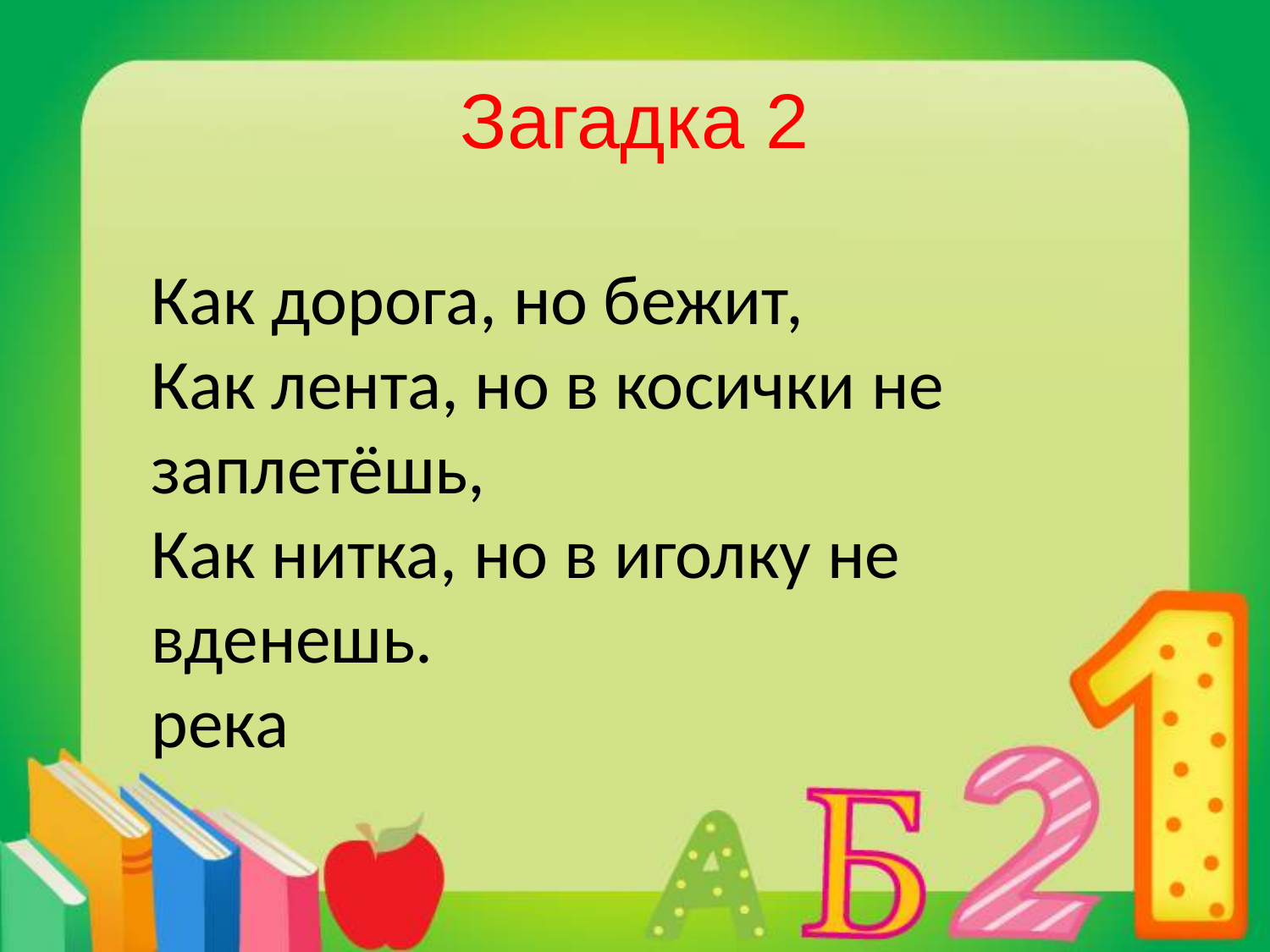

# Загадка 2
Как дорога, но бежит,
Как лента, но в косички не заплетёшь,
Как нитка, но в иголку не вденешь.
река